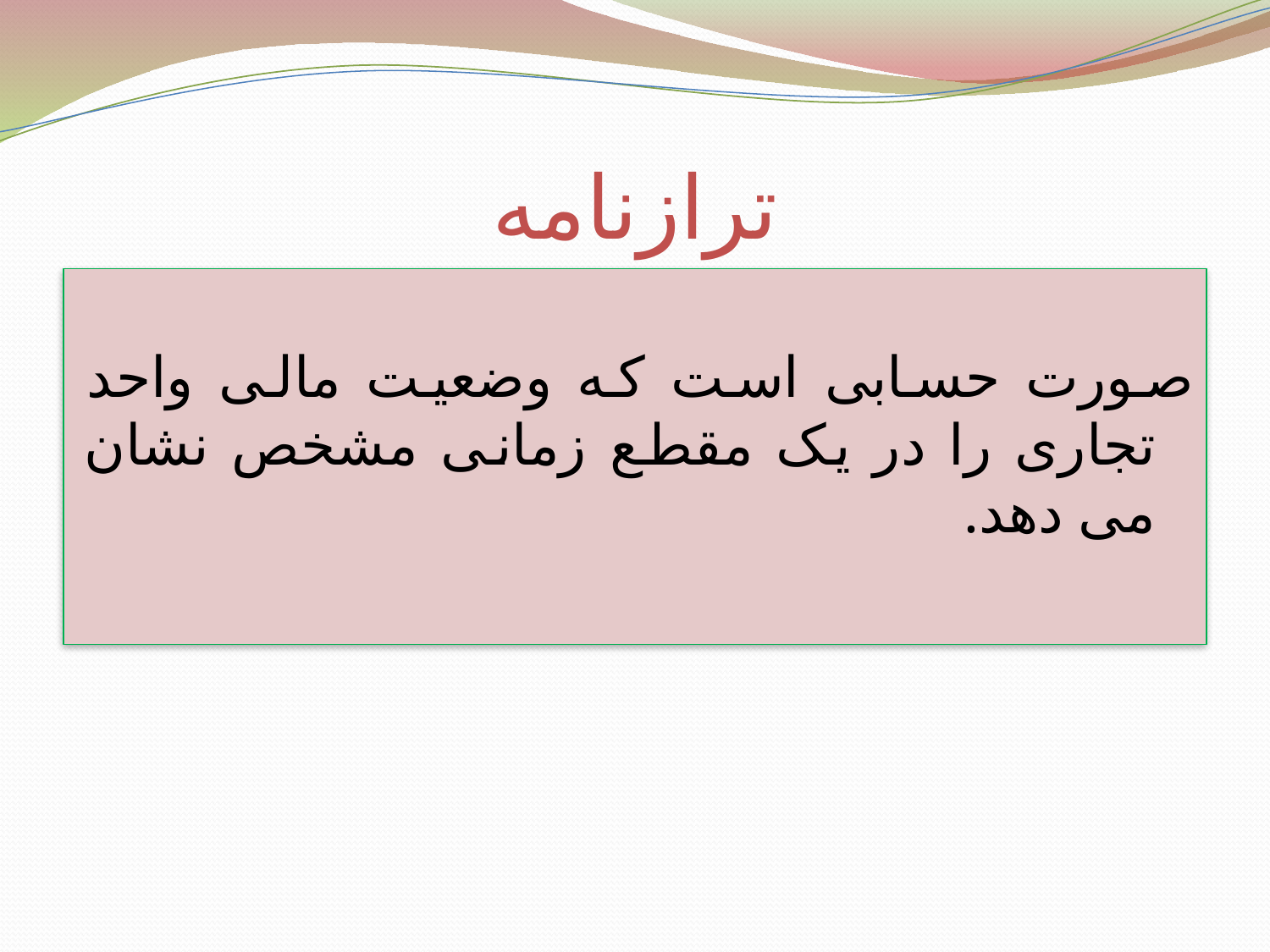

# ترازنامه

صورت حسابی است که وضعیت مالی واحد تجاری را در یک مقطع زمانی مشخص نشان می دهد.